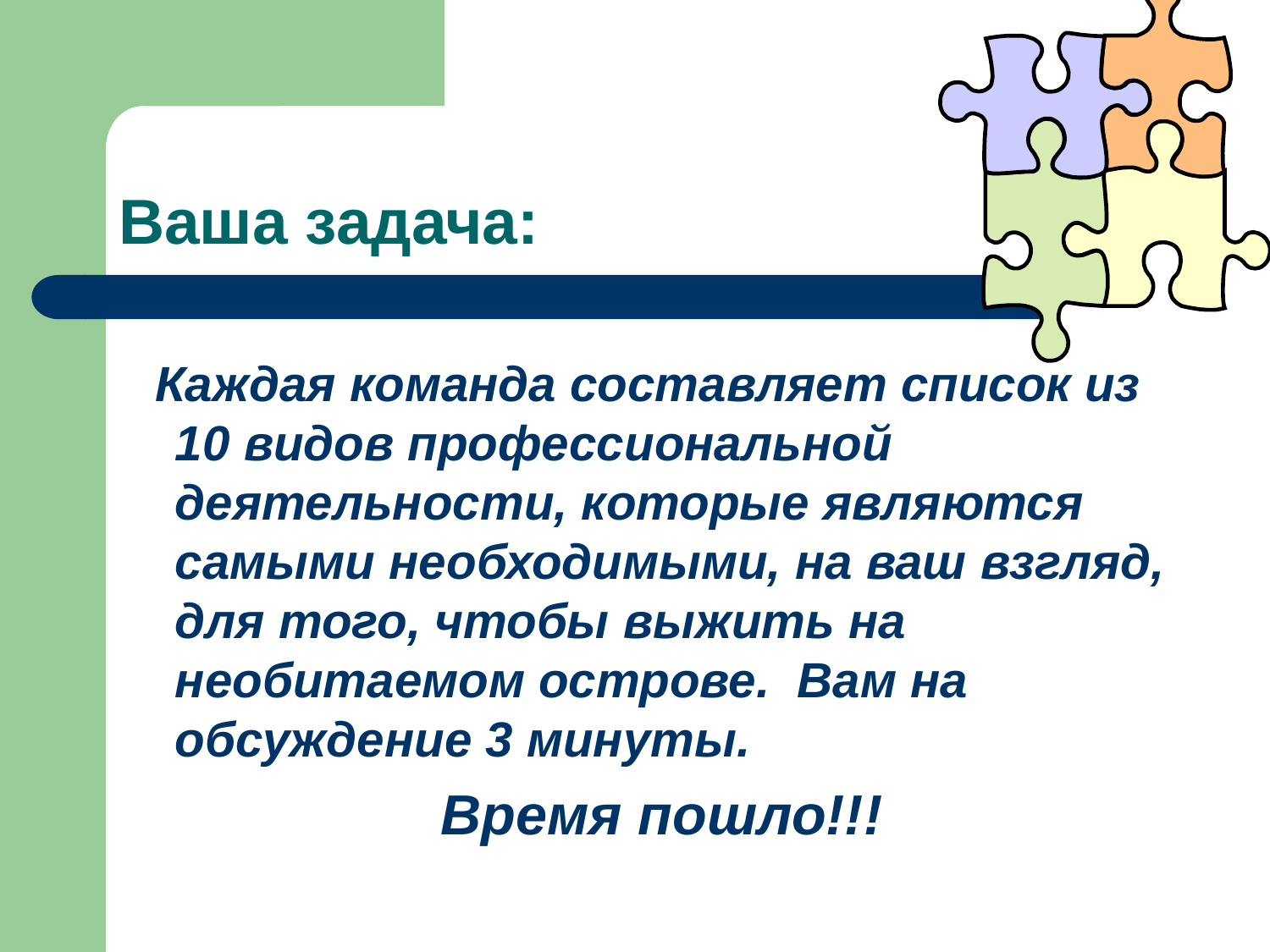

# Ваша задача:
  Каждая команда составляет список из 10 видов профессиональной деятельности, которые являются самыми необходимыми, на ваш взгляд, для того, чтобы выжить на необитаемом острове.  Вам на обсуждение 3 минуты.
                    Время пошло!!!